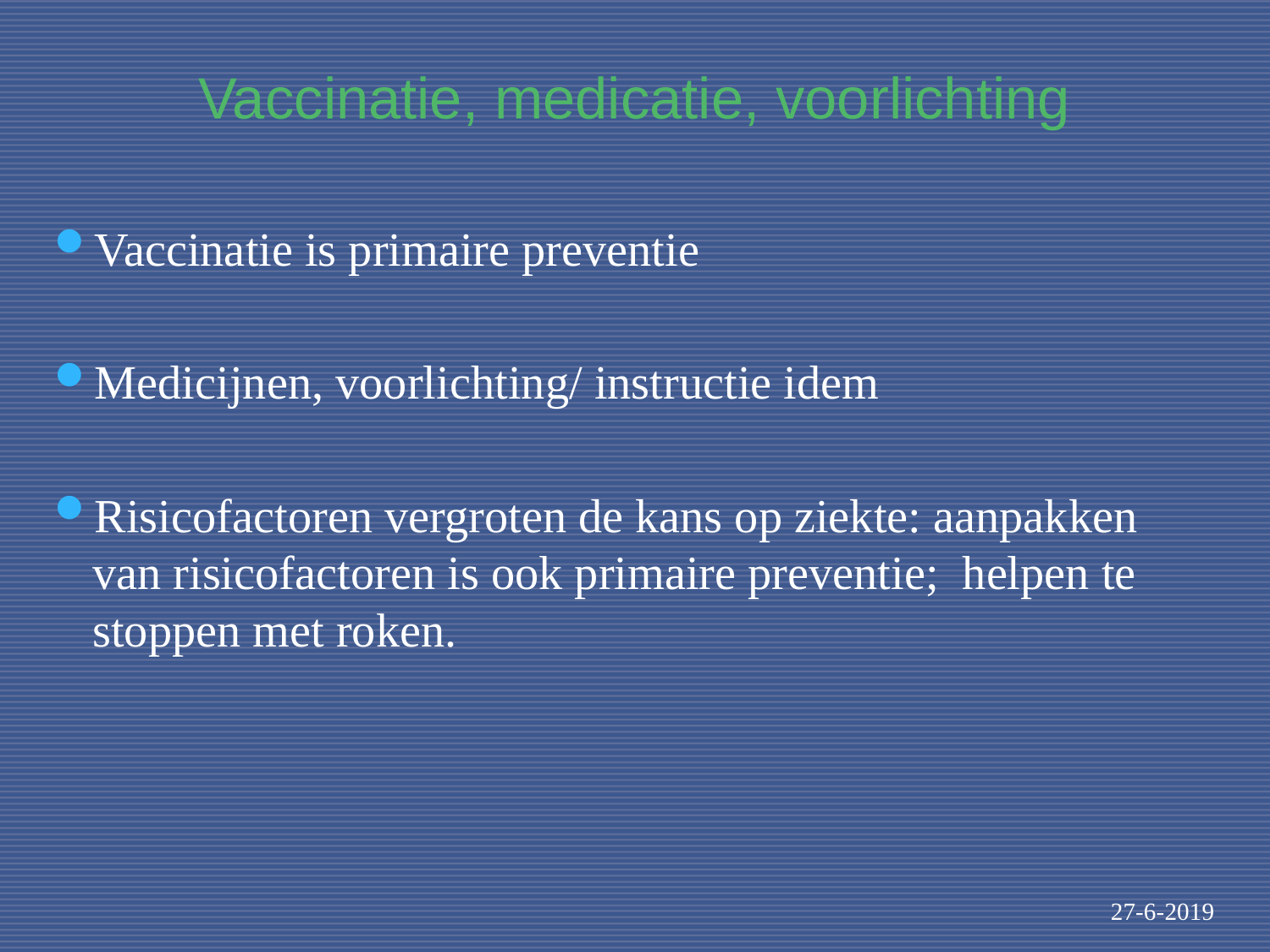

# Vaccinatie, medicatie, voorlichting
6
Vaccinatie is primaire preventie

Medicijnen, voorlichting/ instructie idem

Risicofactoren vergroten de kans op ziekte: aanpakken van risicofactoren is ook primaire preventie;  helpen te stoppen met roken.
27-6-2019
Voorlichting NH2018